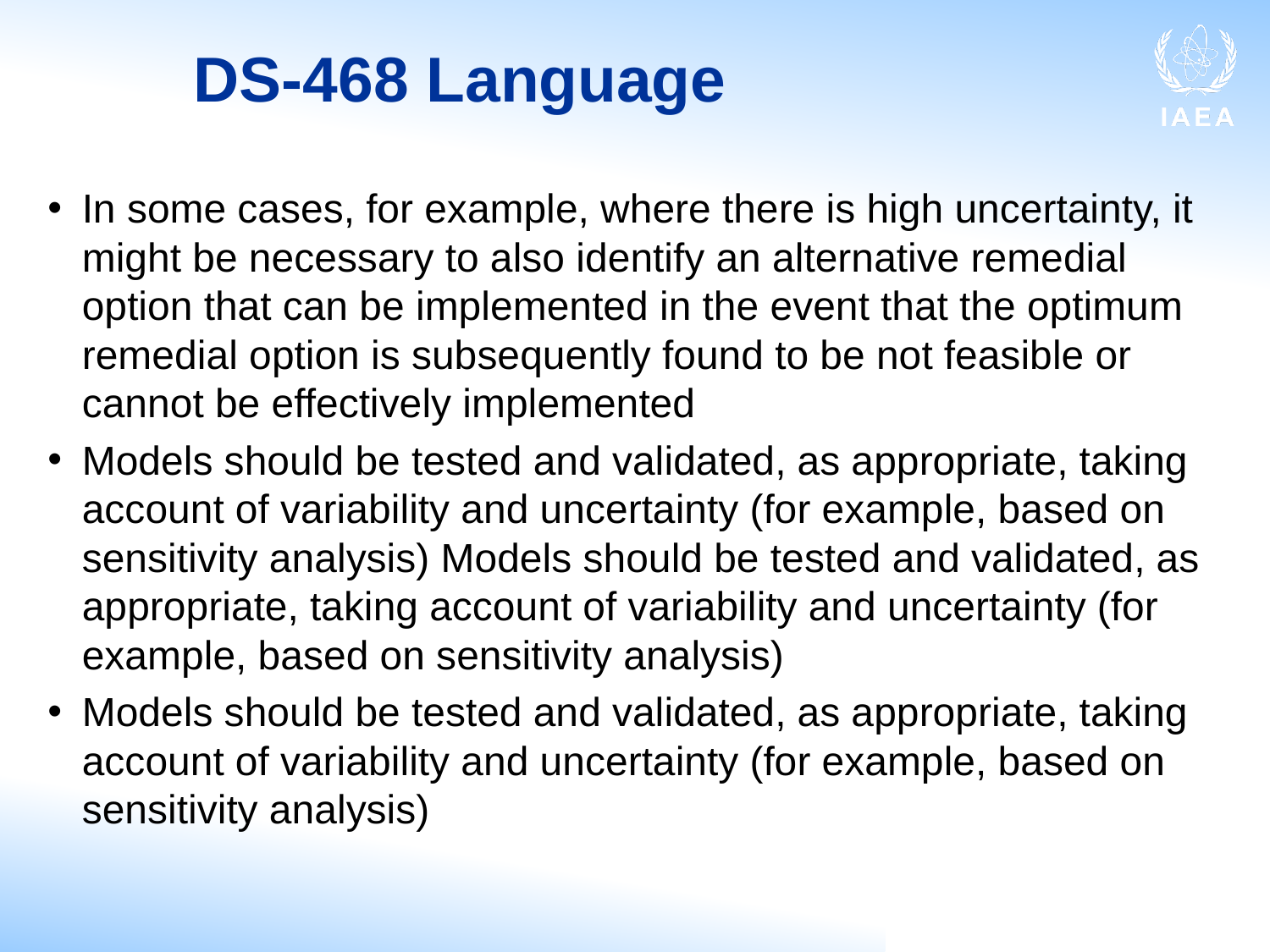

# DS-468 Language
In some cases, for example, where there is high uncertainty, it might be necessary to also identify an alternative remedial option that can be implemented in the event that the optimum remedial option is subsequently found to be not feasible or cannot be effectively implemented
Models should be tested and validated, as appropriate, taking account of variability and uncertainty (for example, based on sensitivity analysis) Models should be tested and validated, as appropriate, taking account of variability and uncertainty (for example, based on sensitivity analysis)
Models should be tested and validated, as appropriate, taking account of variability and uncertainty (for example, based on sensitivity analysis)